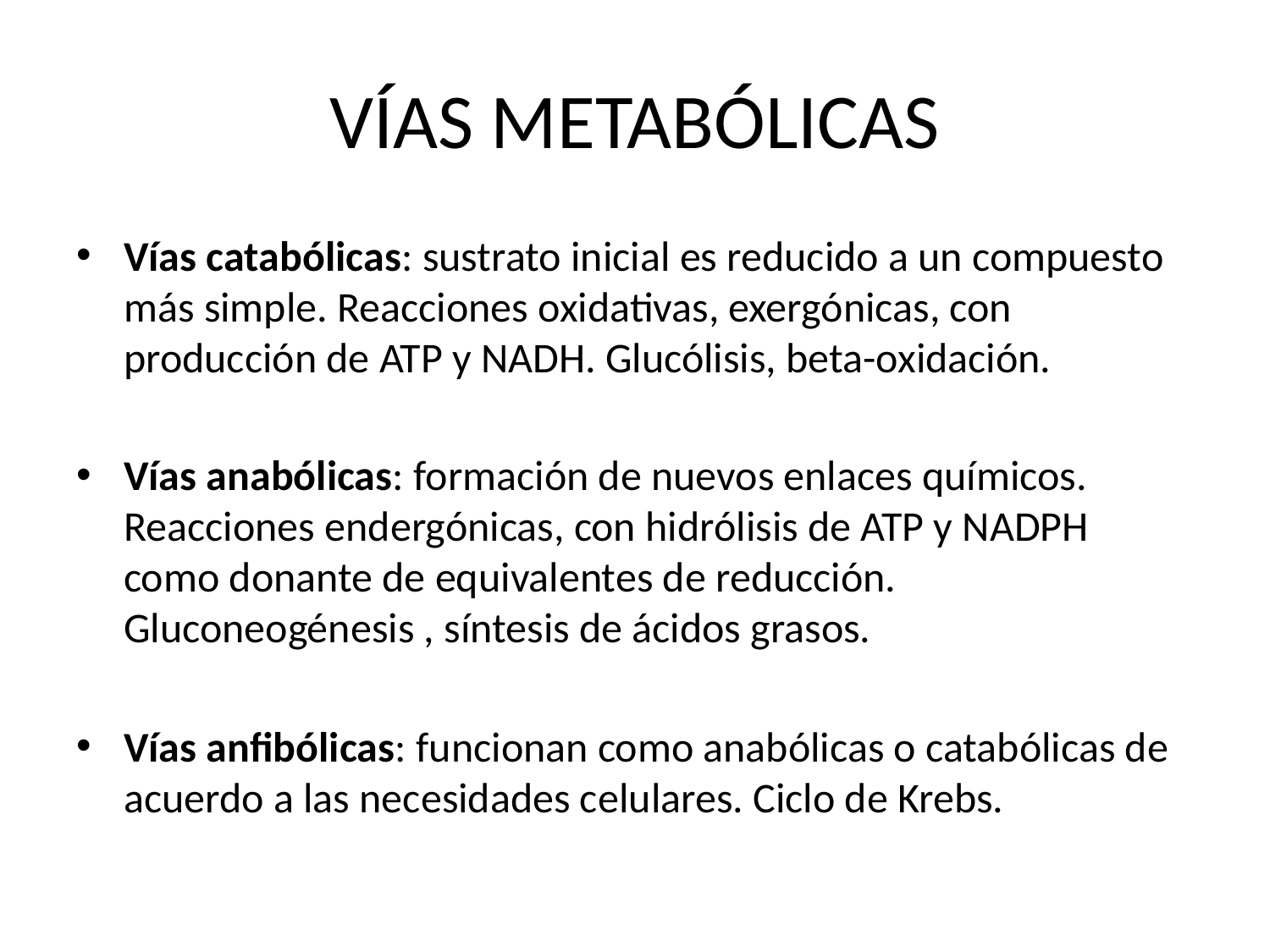

# VÍAS METABÓLICAS
Vías catabólicas: sustrato inicial es reducido a un compuesto más simple. Reacciones oxidativas, exergónicas, con producción de ATP y NADH. Glucólisis, beta-oxidación.

Vías anabólicas: formación de nuevos enlaces químicos. Reacciones endergónicas, con hidrólisis de ATP y NADPH como donante de equivalentes de reducción. Gluconeogénesis , síntesis de ácidos grasos.

Vías anfibólicas: funcionan como anabólicas o catabólicas de acuerdo a las necesidades celulares. Ciclo de Krebs.